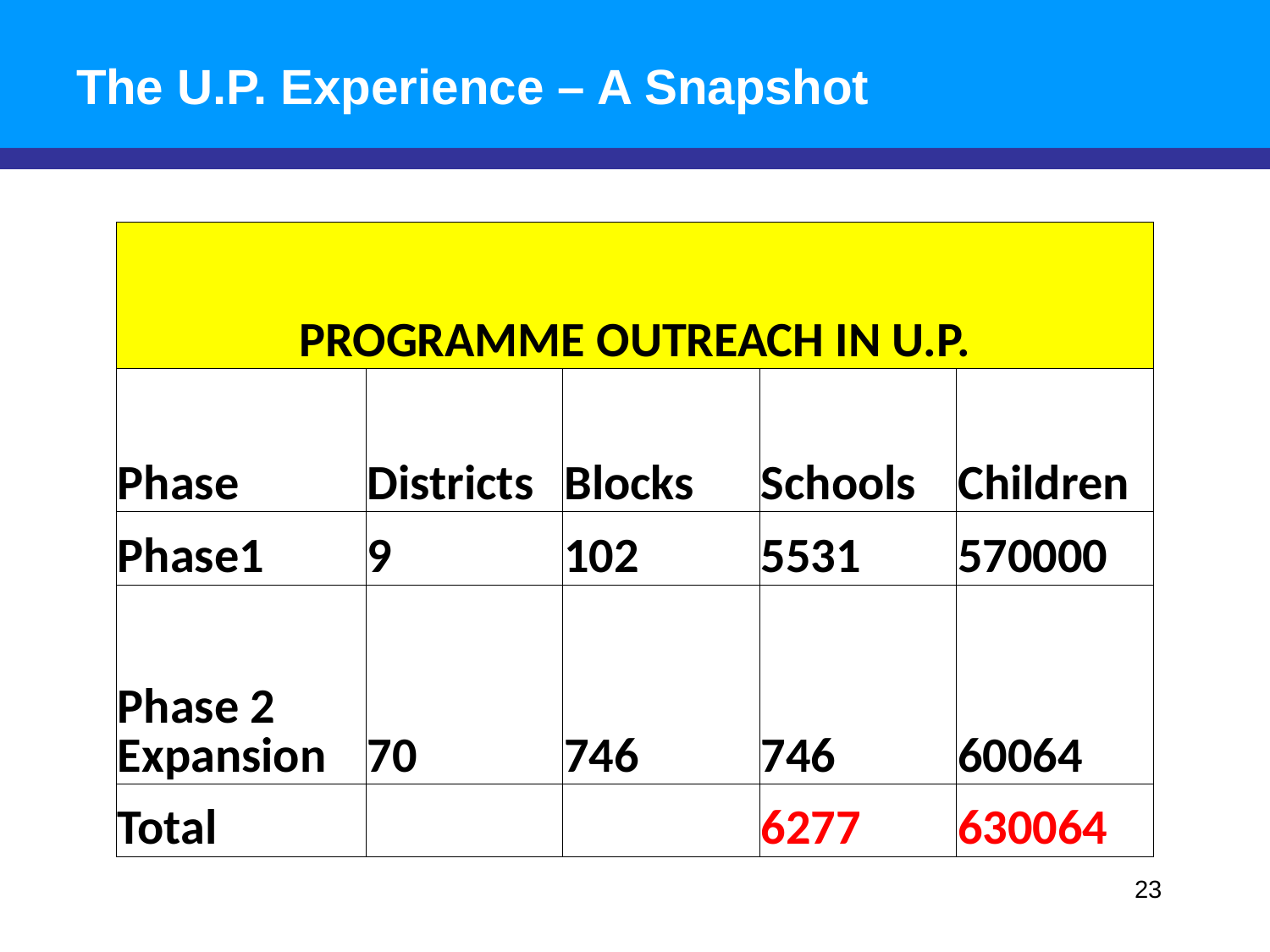

# The U.P. Experience – A Snapshot
| PROGRAMME OUTREACH IN U.P. |  |  |  |  |
| --- | --- | --- | --- | --- |
| Phase | Districts | Blocks | Schools | Children |
| Phase1 | 9 | 102 | 5531 | 570000 |
| Phase 2 Expansion | 70 | 746 | 746 | 60064 |
| Total |  |  | 6277 | 630064 |
23